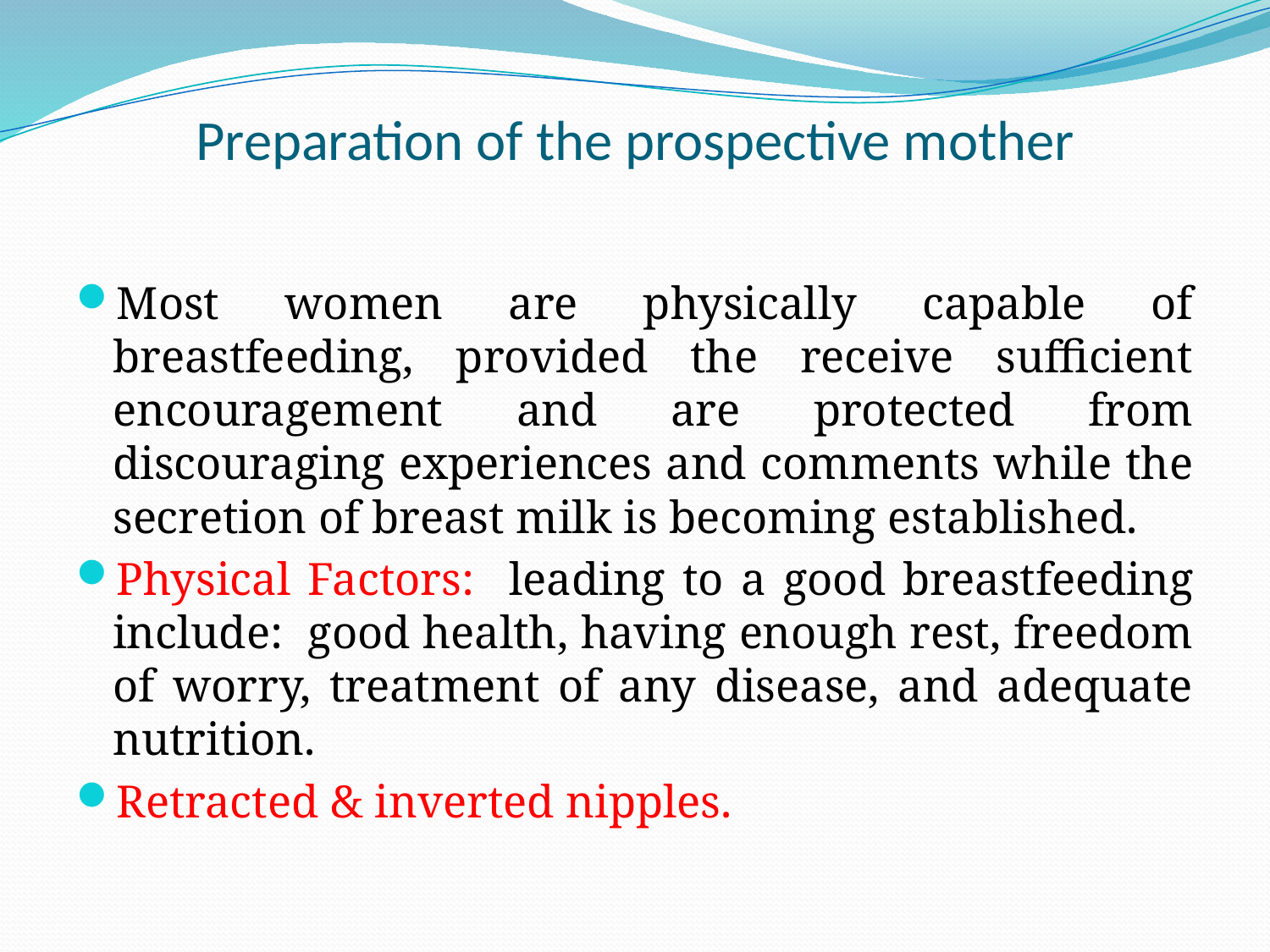

# Preparation of the prospective mother
Most women are physically capable of breastfeeding, provided the receive sufficient encouragement and are protected from discouraging experiences and comments while the secretion of breast milk is becoming established.
Physical Factors:  leading to a good breastfeeding include:  good health, having enough rest, freedom of worry, treatment of any disease, and adequate nutrition.
Retracted & inverted nipples.